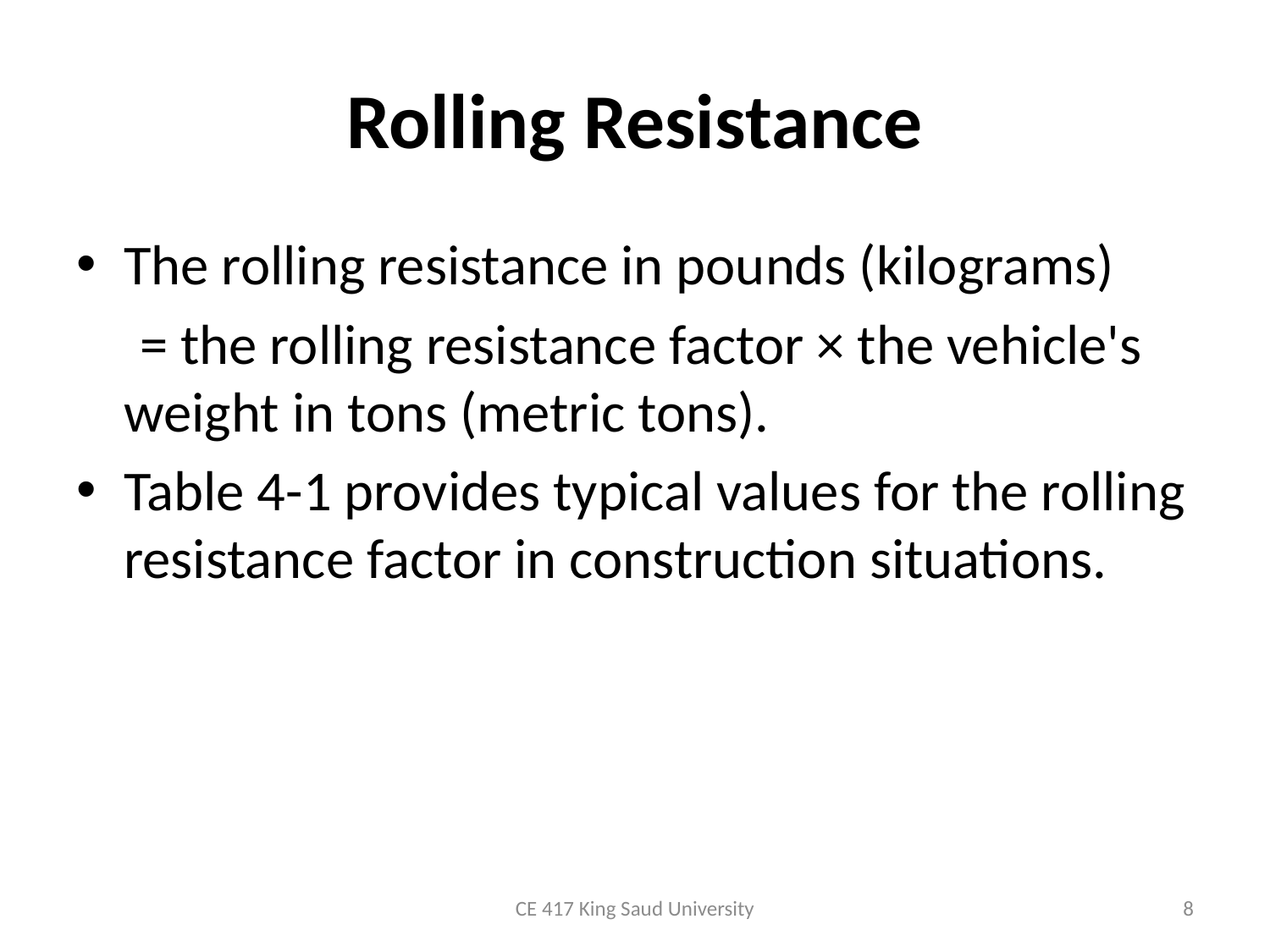

# Rolling Resistance
The rolling resistance in pounds (kilograms)
     = the rolling resistance factor × the vehicle's weight in tons (metric tons).
Table 4-1 provides typical values for the rolling resistance factor in construction situations.
CE 417 King Saud University
8